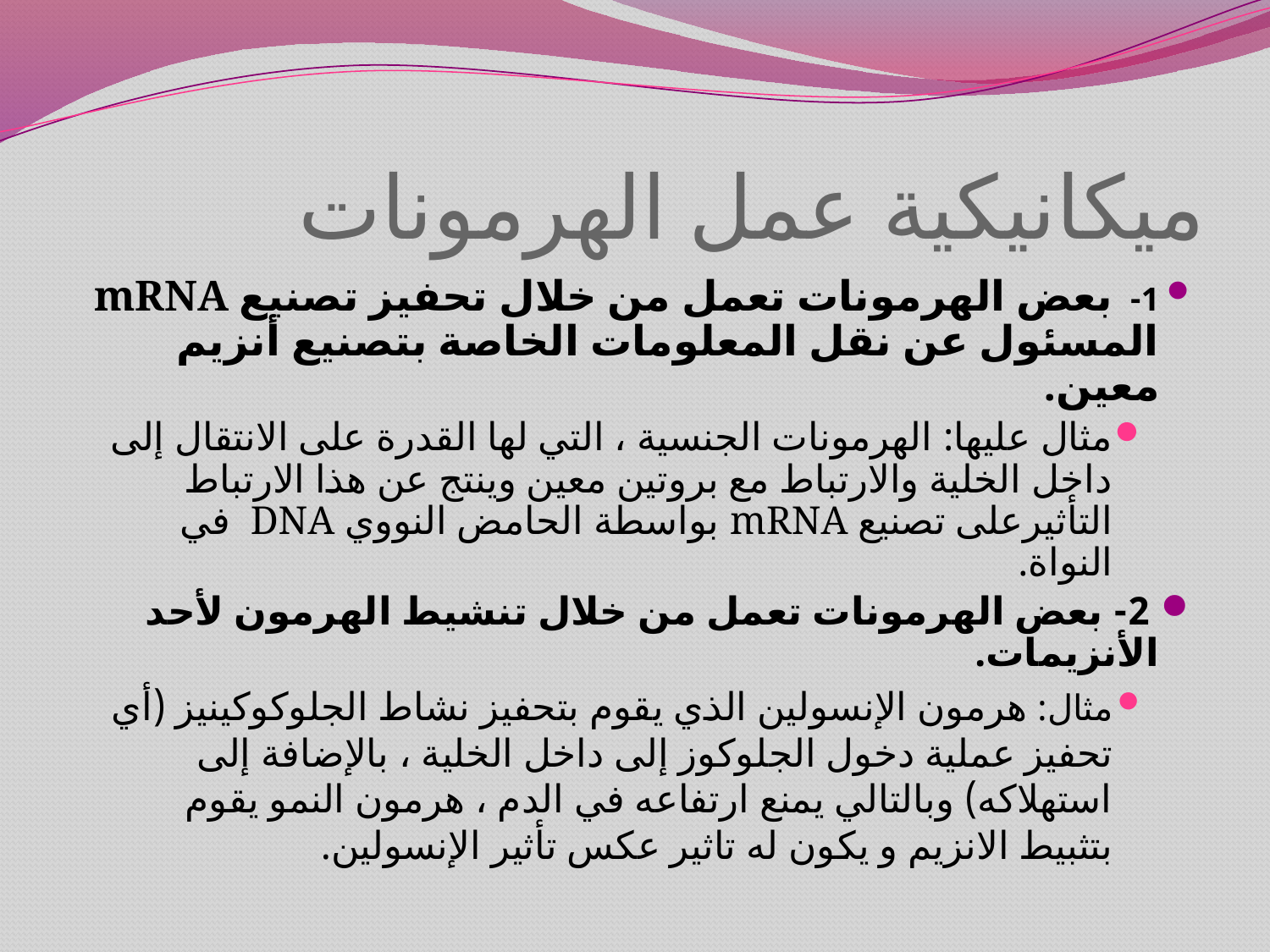

# ميكانيكية عمل الهرمونات
1-  بعض الهرمونات تعمل من خلال تحفيز تصنيع mRNA المسئول عن نقل المعلومات الخاصة بتصنيع أنزيم معين.
مثال عليها: الهرمونات الجنسية ، التي لها القدرة على الانتقال إلى داخل الخلية والارتباط مع بروتين معين وينتج عن هذا الارتباط التأثيرعلى تصنيع mRNA بواسطة الحامض النووي DNA  في النواة.
 2- بعض الهرمونات تعمل من خلال تنشيط الهرمون لأحد الأنزيمات.
مثال: هرمون الإنسولين الذي يقوم بتحفيز نشاط الجلوكوكينيز (أي تحفيز عملية دخول الجلوكوز إلى داخل الخلية ، بالإضافة إلى استهلاكه) وبالتالي يمنع ارتفاعه في الدم ، هرمون النمو يقوم  بتثبيط الانزيم و يكون له تاثير عكس تأثير الإنسولين.